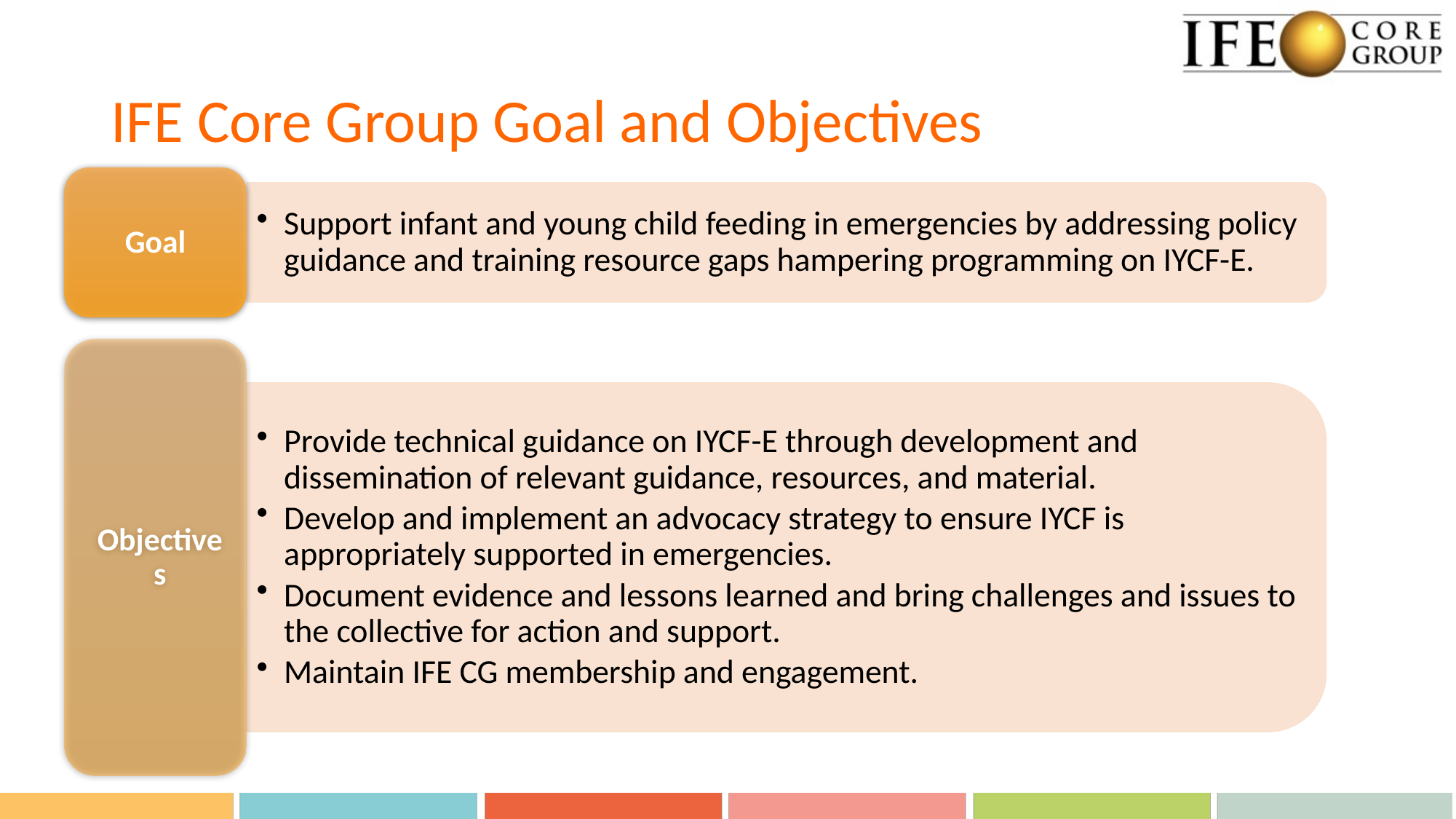

# IFE Core Group Goal and Objectives
Support infant and young child feeding in emergencies by addressing policy guidance and training resource gaps hampering programming on IYCF-E.
Goal
Provide technical guidance on IYCF-E through development and dissemination of relevant guidance, resources, and material.
Develop and implement an advocacy strategy to ensure IYCF is appropriately supported in emergencies.
Document evidence and lessons learned and bring challenges and issues to the collective for action and support.
Maintain IFE CG membership and engagement.
Objectives